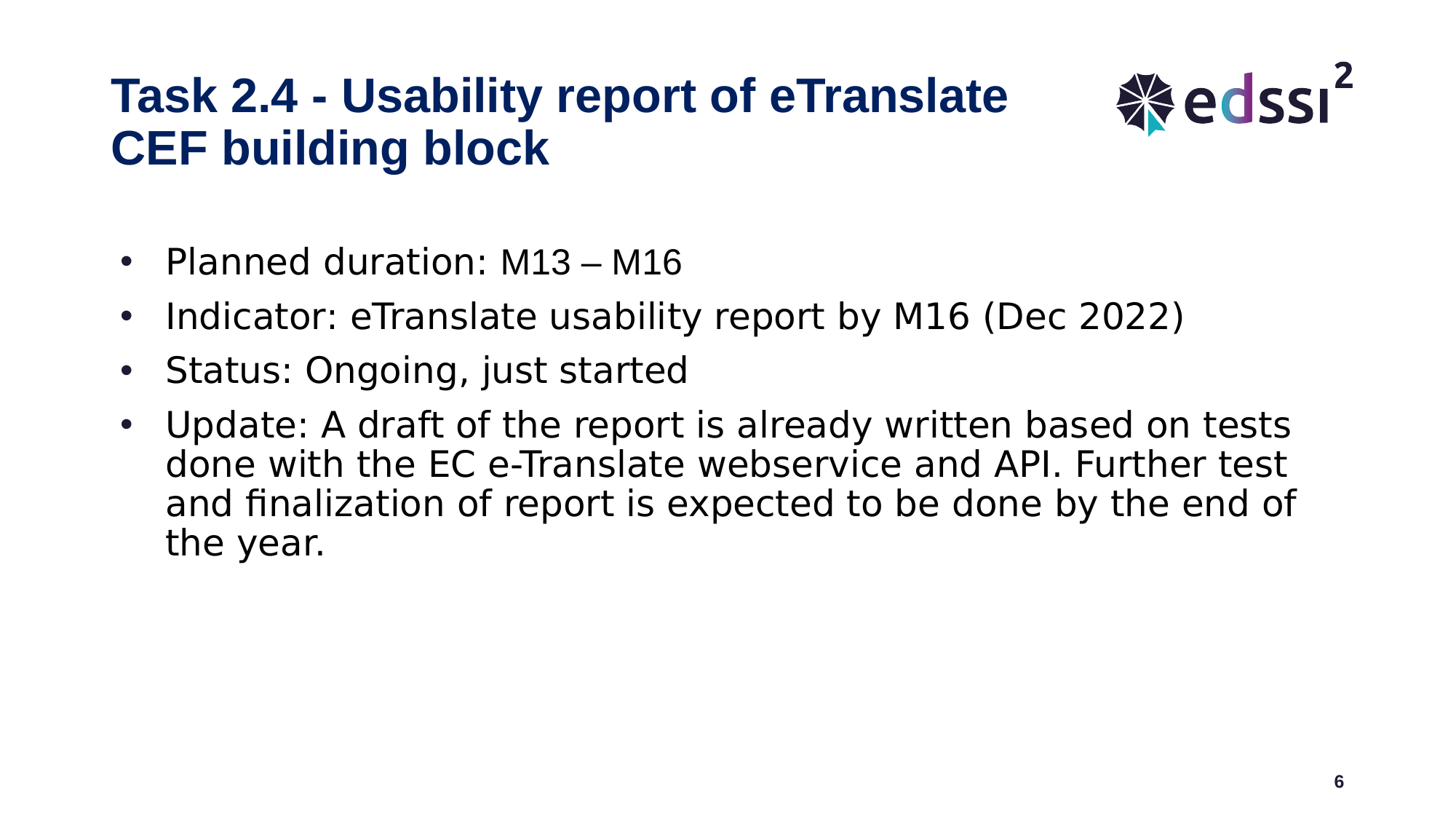

# Task 2.4 - Usability report of eTranslate CEF building block
Planned duration: M13 – M16
Indicator: eTranslate usability report by M16 (Dec 2022)
Status: Ongoing, just started
Update: A draft of the report is already written based on tests done with the EC e-Translate webservice and API. Further test and finalization of report is expected to be done by the end of the year.
6